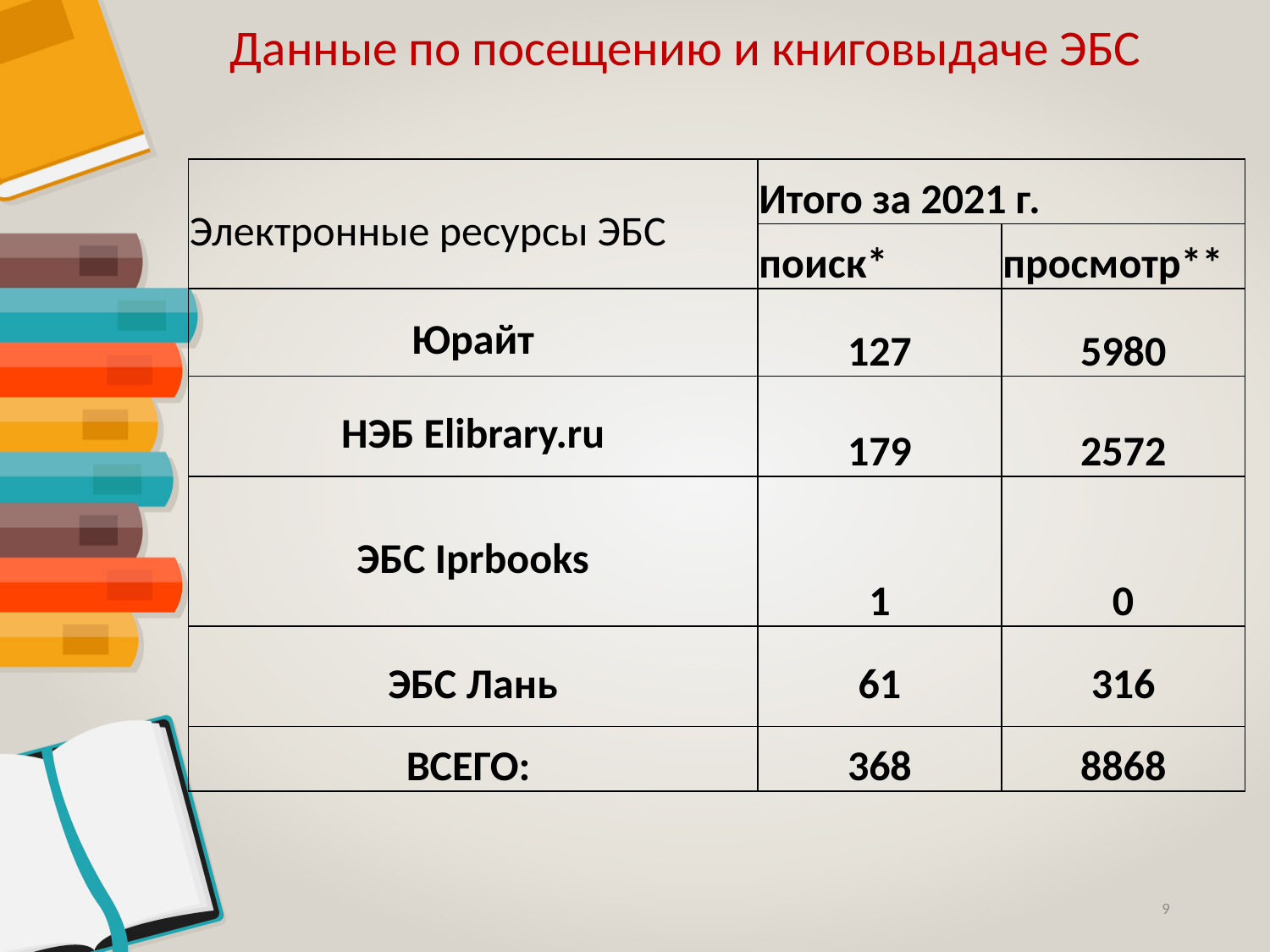

# Данные по посещению и книговыдаче ЭБС
| Электронные ресурсы ЭБС | Итого за 2021 г. |  |
| --- | --- | --- |
|  | поиск\* | просмотр\*\* |
| Юрайт | 127 | 5980 |
| НЭБ Elibrary.ru | 179 | 2572 |
| ЭБС Iprbooks | 1 | 0 |
| ЭБС Лань | 61 | 316 |
| ВСЕГО: | 368 | 8868 |
9